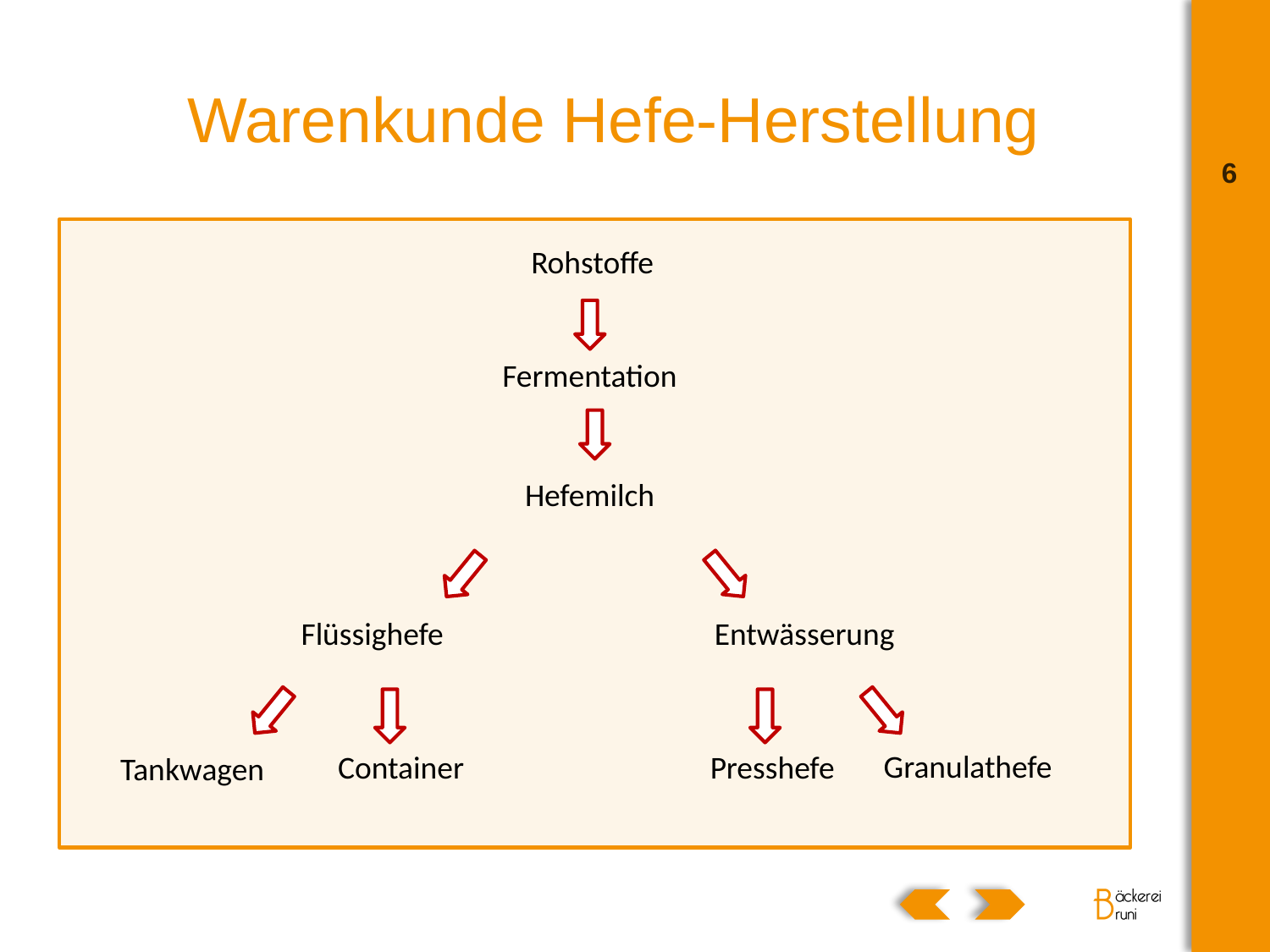

# Warenkunde Hefe-Herstellung
6

Rohstoffe

Fermentation

Hefemilch

Entwässerung

Granulathefe
Presshefe

Flüssighefe

Container
Tankwagen